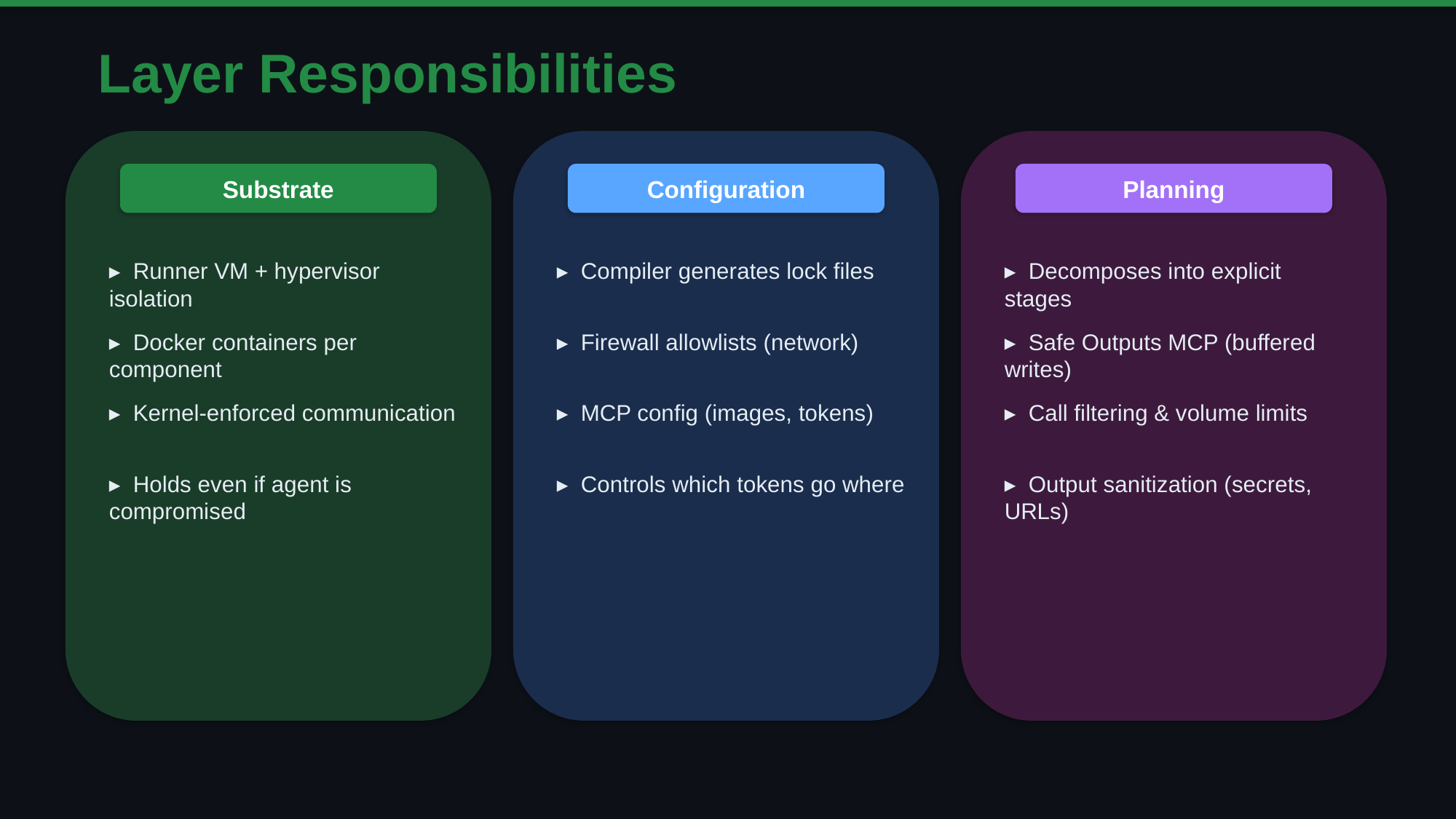

Layer Responsibilities

Substrate
Configuration
Planning
▸  Runner VM + hypervisor isolation
▸  Compiler generates lock files
▸  Decomposes into explicit stages
▸  Docker containers per component
▸  Firewall allowlists (network)
▸  Safe Outputs MCP (buffered writes)
▸  Kernel-enforced communication
▸  MCP config (images, tokens)
▸  Call filtering & volume limits
▸  Holds even if agent is compromised
▸  Controls which tokens go where
▸  Output sanitization (secrets, URLs)